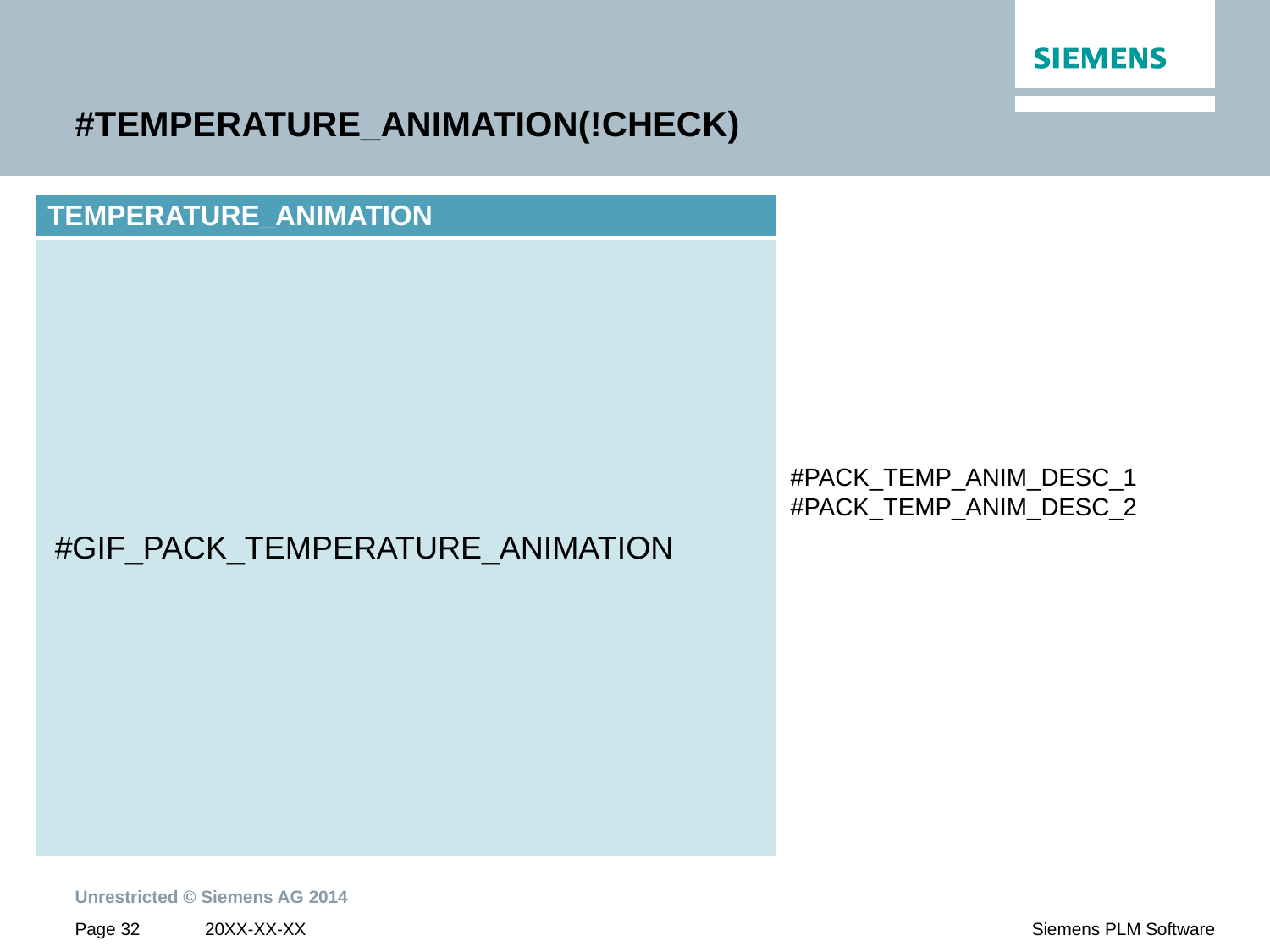

# #TEMPERATURE_ANIMATION(!CHECK)
| TEMPERATURE\_ANIMATION |
| --- |
|  |
#GIF_PACK_TEMPERATURE_ANIMATION
#PACK_TEMP_ANIM_DESC_1
#PACK_TEMP_ANIM_DESC_2